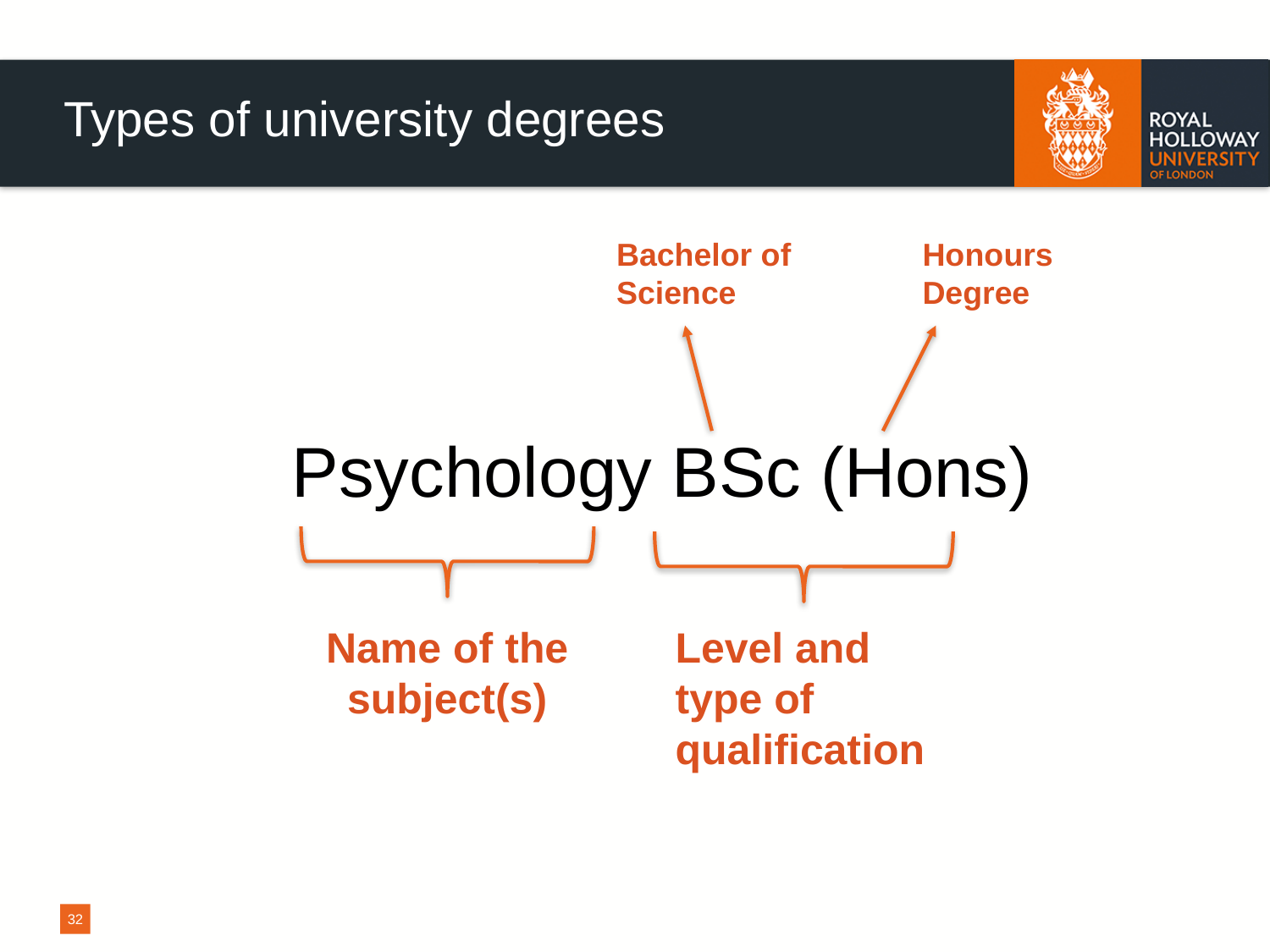

# Types of university degrees
Bachelor of Science
Honours Degree

Psychology BSc (Hons)
Name of the subject(s)
Level and type of qualification